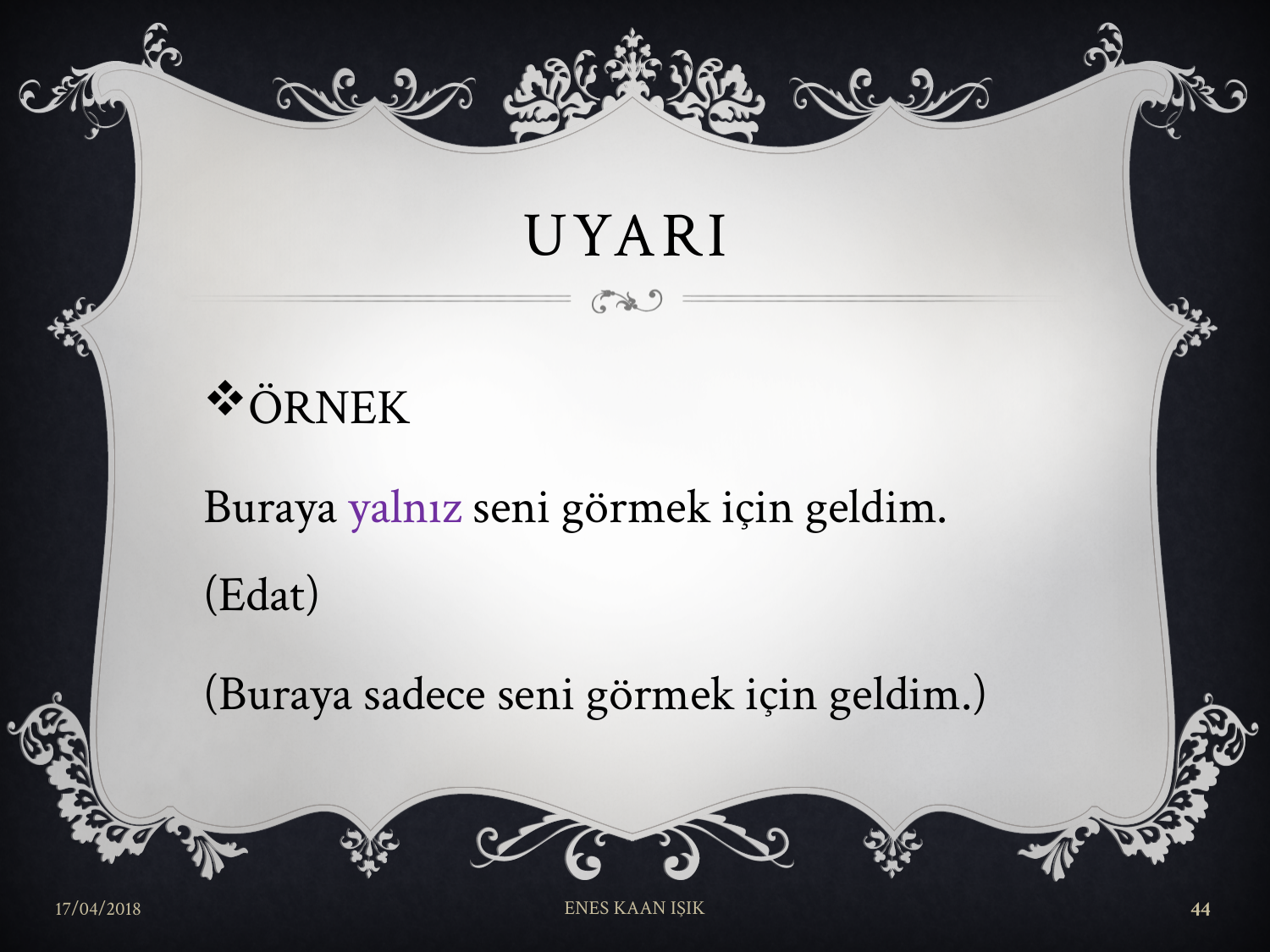

# UYARI
ÖRNEK
Buraya yalnız seni görmek için geldim. (Edat)
(Buraya sadece seni görmek için geldim.)
17/04/2018
ENES KAAN IŞIK
44